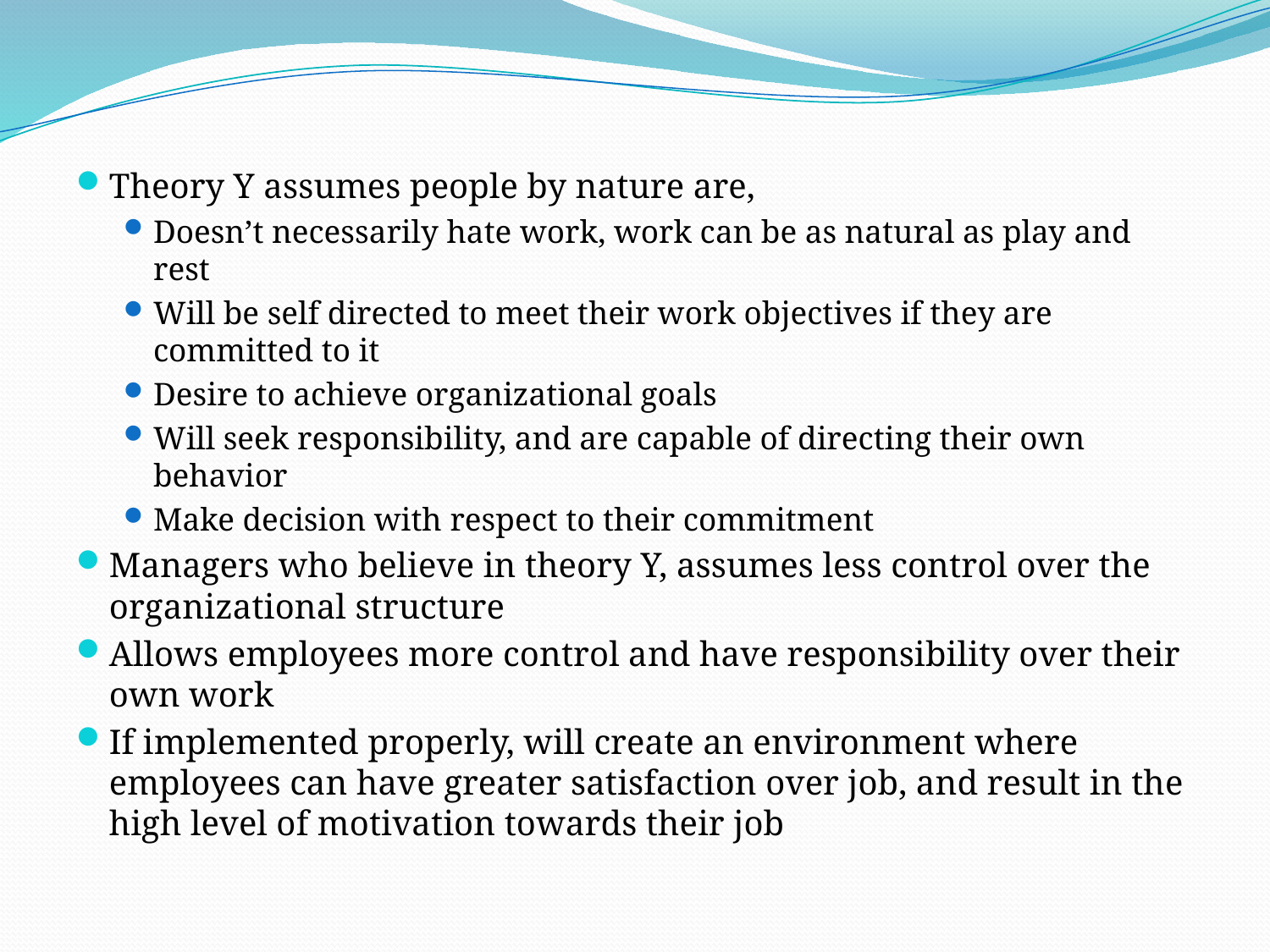

#
Theory Y assumes people by nature are,
Doesn’t necessarily hate work, work can be as natural as play and rest
Will be self directed to meet their work objectives if they are committed to it
Desire to achieve organizational goals
Will seek responsibility, and are capable of directing their own behavior
Make decision with respect to their commitment
Managers who believe in theory Y, assumes less control over the organizational structure
Allows employees more control and have responsibility over their own work
If implemented properly, will create an environment where employees can have greater satisfaction over job, and result in the high level of motivation towards their job